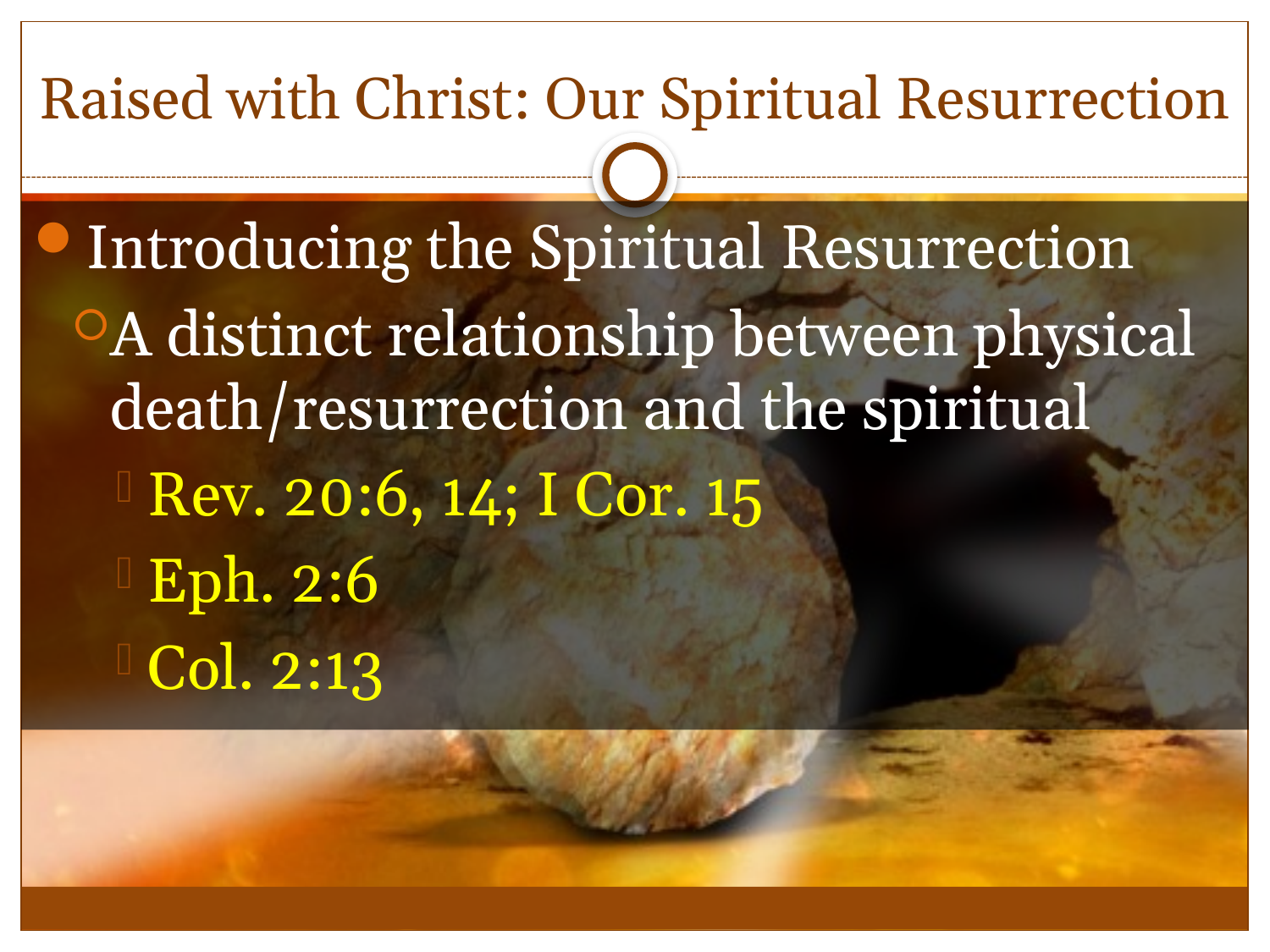

# Raised with Christ: Our Spiritual Resurrection
Introducing the Spiritual Resurrection
A distinct relationship between physical death/resurrection and the spiritual
Rev. 20:6, 14; I Cor. 15
Eph. 2:6
Col. 2:13